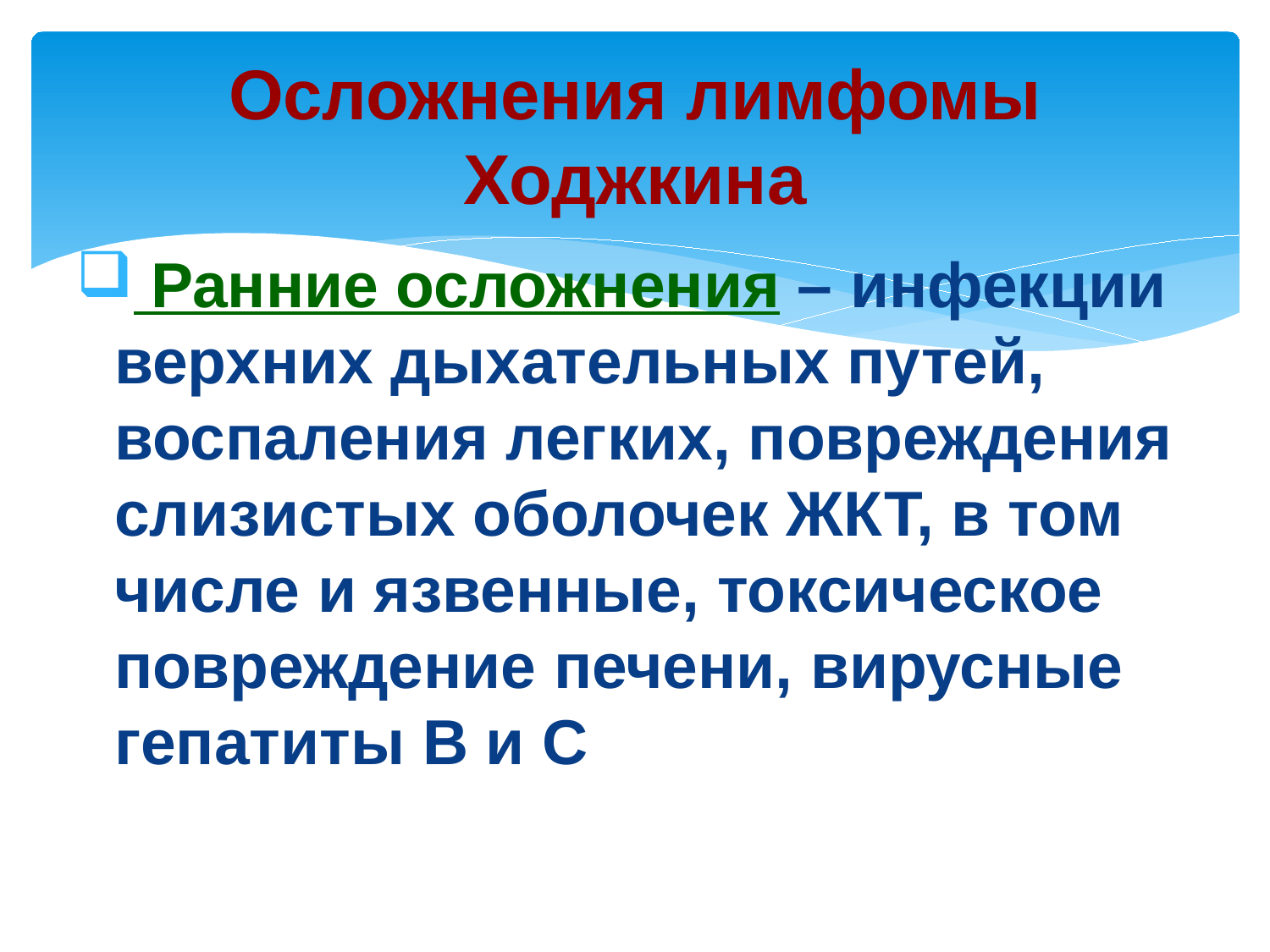

# Осложнения лимфомы Ходжкина
 Ранние осложнения – инфекции верхних дыхательных путей, воспаления легких, повреждения слизистых оболочек ЖКТ, в том числе и язвенные, токсическое повреждение печени, вирусные гепатиты В и С